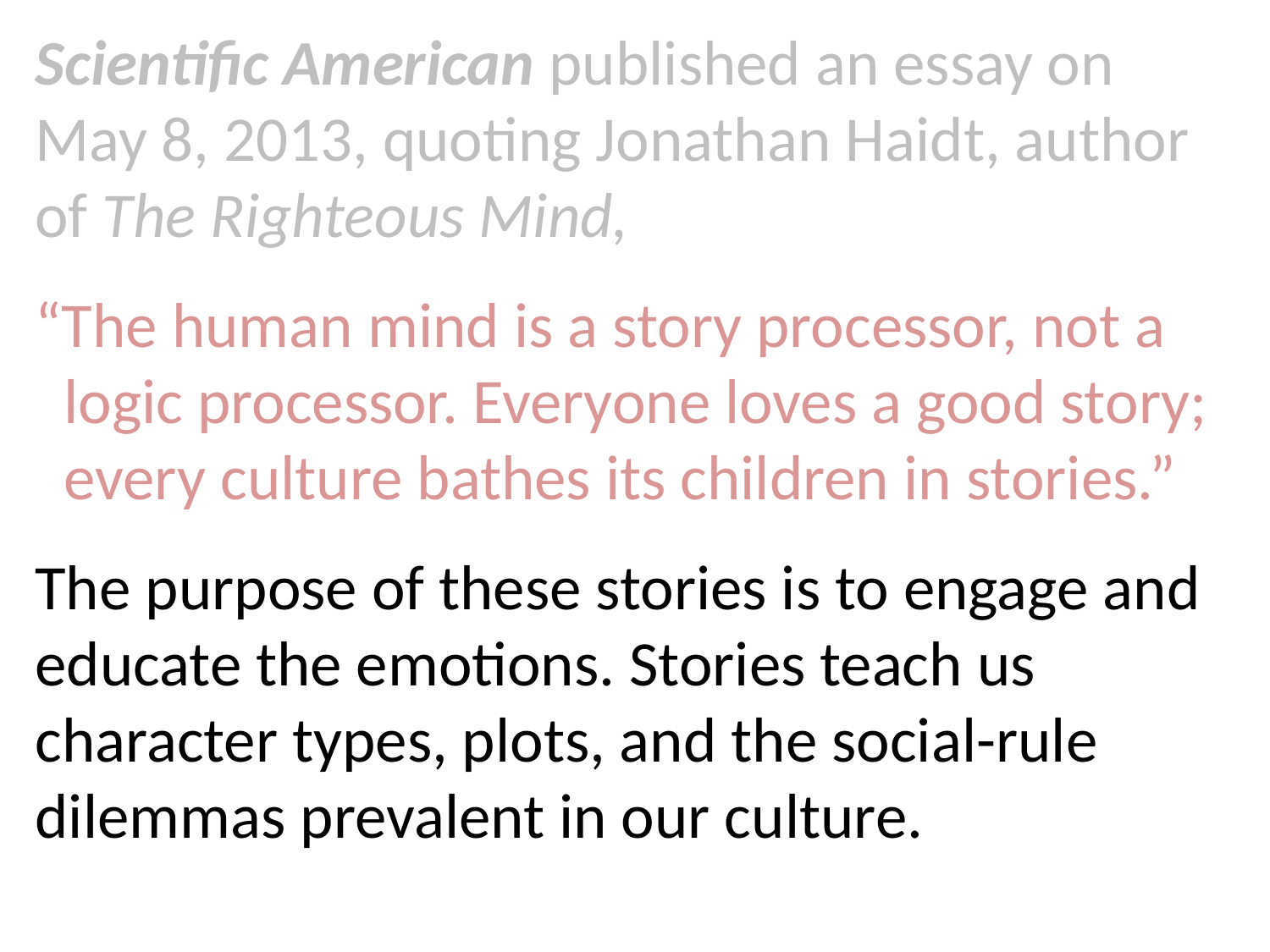

Scientific American published an essay on May 8, 2013, quoting Jonathan Haidt, author of The Righteous Mind,

“The human mind is a story processor, not a
  logic processor. Everyone loves a good story;
  every culture bathes its children in stories.”

The purpose of these stories is to engage and educate the emotions. Stories teach us character types, plots, and the social-rule dilemmas prevalent in our culture.